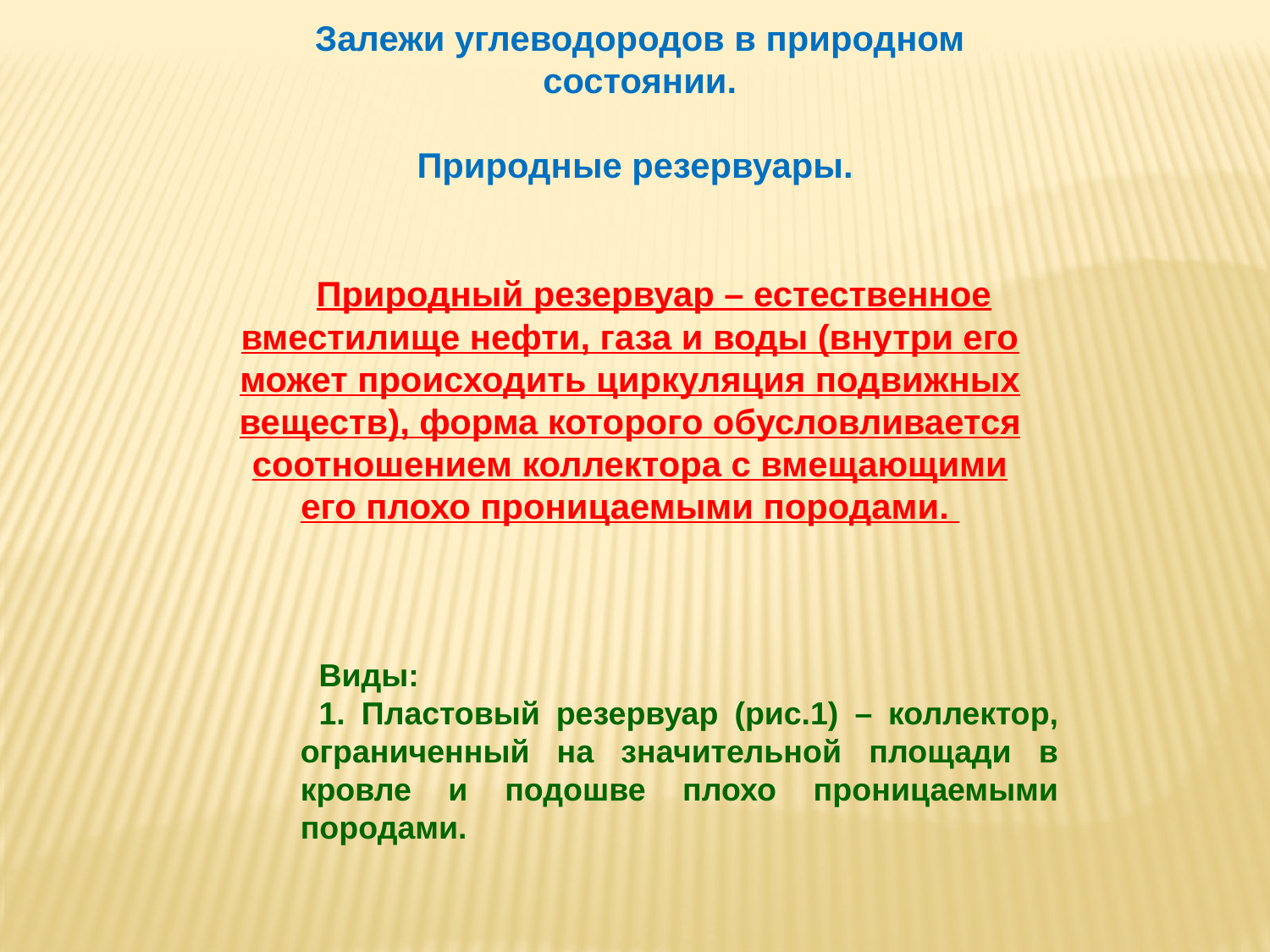

Залежи углеводородов в природном состоянии.

Природные резервуары.
    Природный резервуар – естественное вместилище нефти, газа и воды (внутри его может происходить циркуляция подвижных веществ), форма которого обусловливается соотношением коллектора с вмещающими его плохо проницаемыми породами.
Виды:
1. Пластовый резервуар (рис.1) – коллектор, ограниченный на значительной площади в кровле и подошве плохо проницаемыми породами.